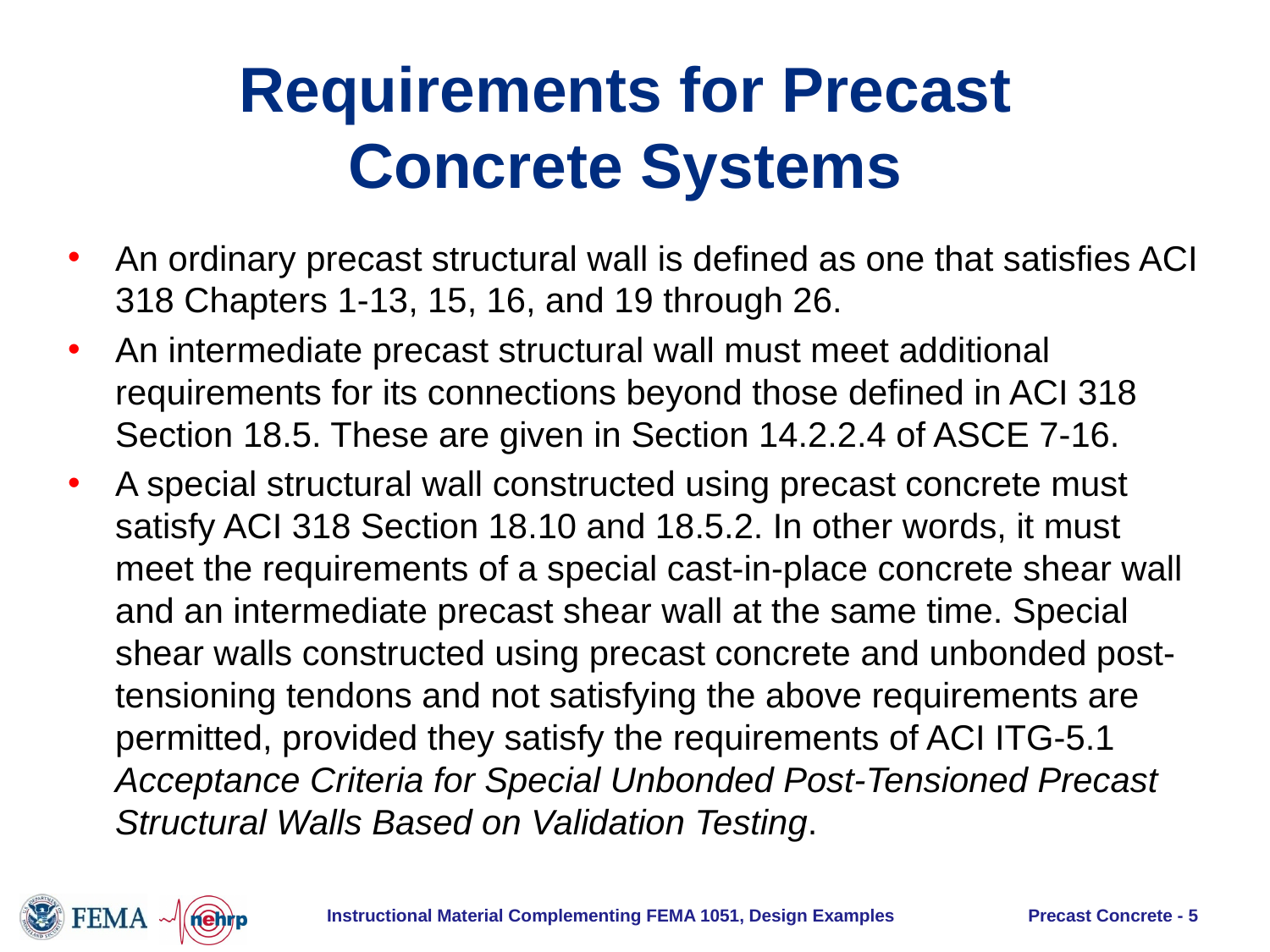

# Requirements for Precast Concrete Systems
An ordinary precast structural wall is defined as one that satisfies ACI 318 Chapters 1-13, 15, 16, and 19 through 26.
An intermediate precast structural wall must meet additional requirements for its connections beyond those defined in ACI 318 Section 18.5. These are given in Section 14.2.2.4 of ASCE 7-16.
A special structural wall constructed using precast concrete must satisfy ACI 318 Section 18.10 and 18.5.2. In other words, it must meet the requirements of a special cast-in-place concrete shear wall and an intermediate precast shear wall at the same time. Special shear walls constructed using precast concrete and unbonded post-tensioning tendons and not satisfying the above requirements are permitted, provided they satisfy the requirements of ACI ITG-5.1 Acceptance Criteria for Special Unbonded Post-Tensioned Precast Structural Walls Based on Validation Testing.